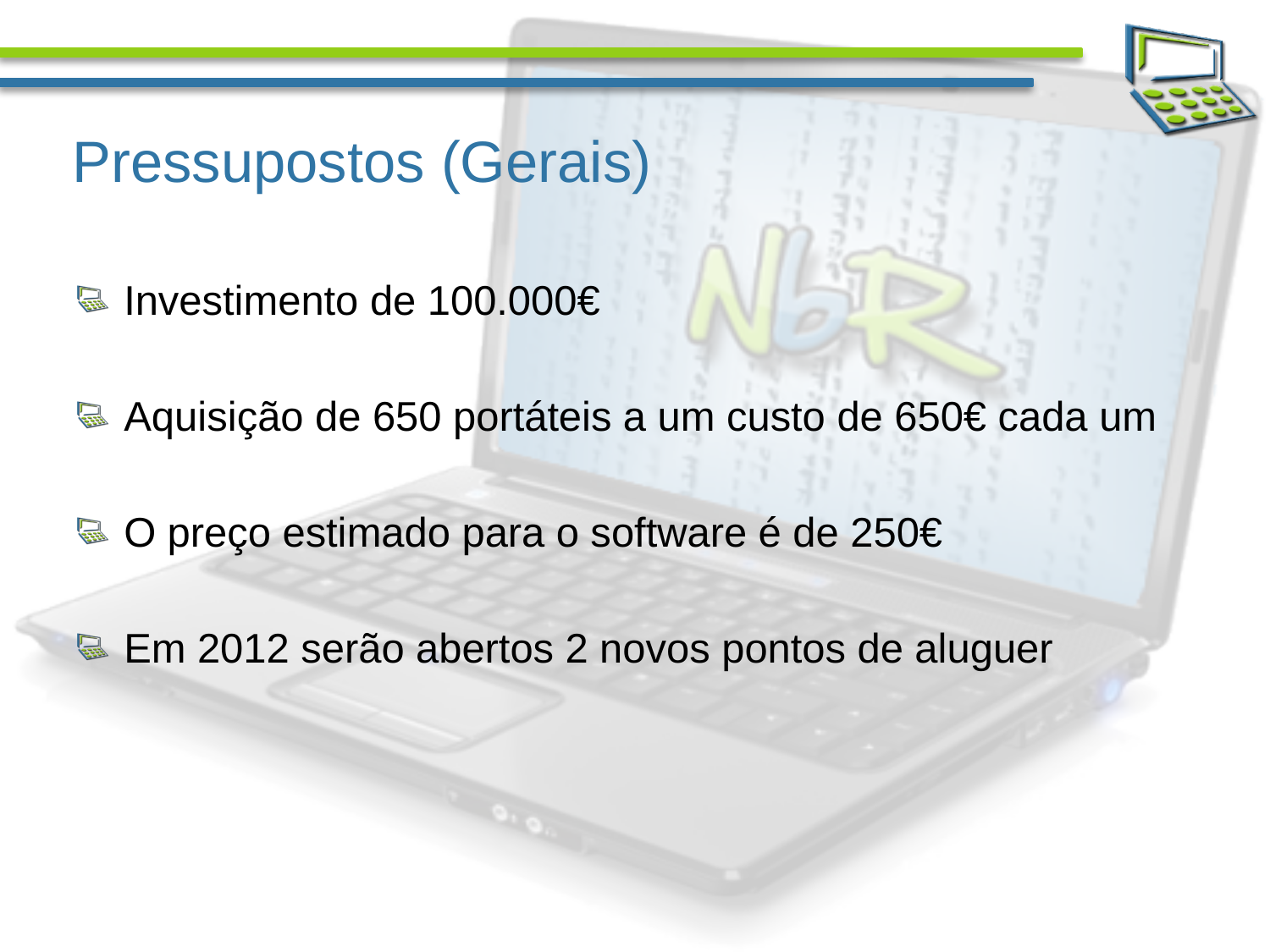

# Pressupostos (Gerais)
Investimento de 100.000€

Aquisição de 650 portáteis a um custo de 650€ cada um

O preço estimado para o software é de 250€

Em 2012 serão abertos 2 novos pontos de aluguer